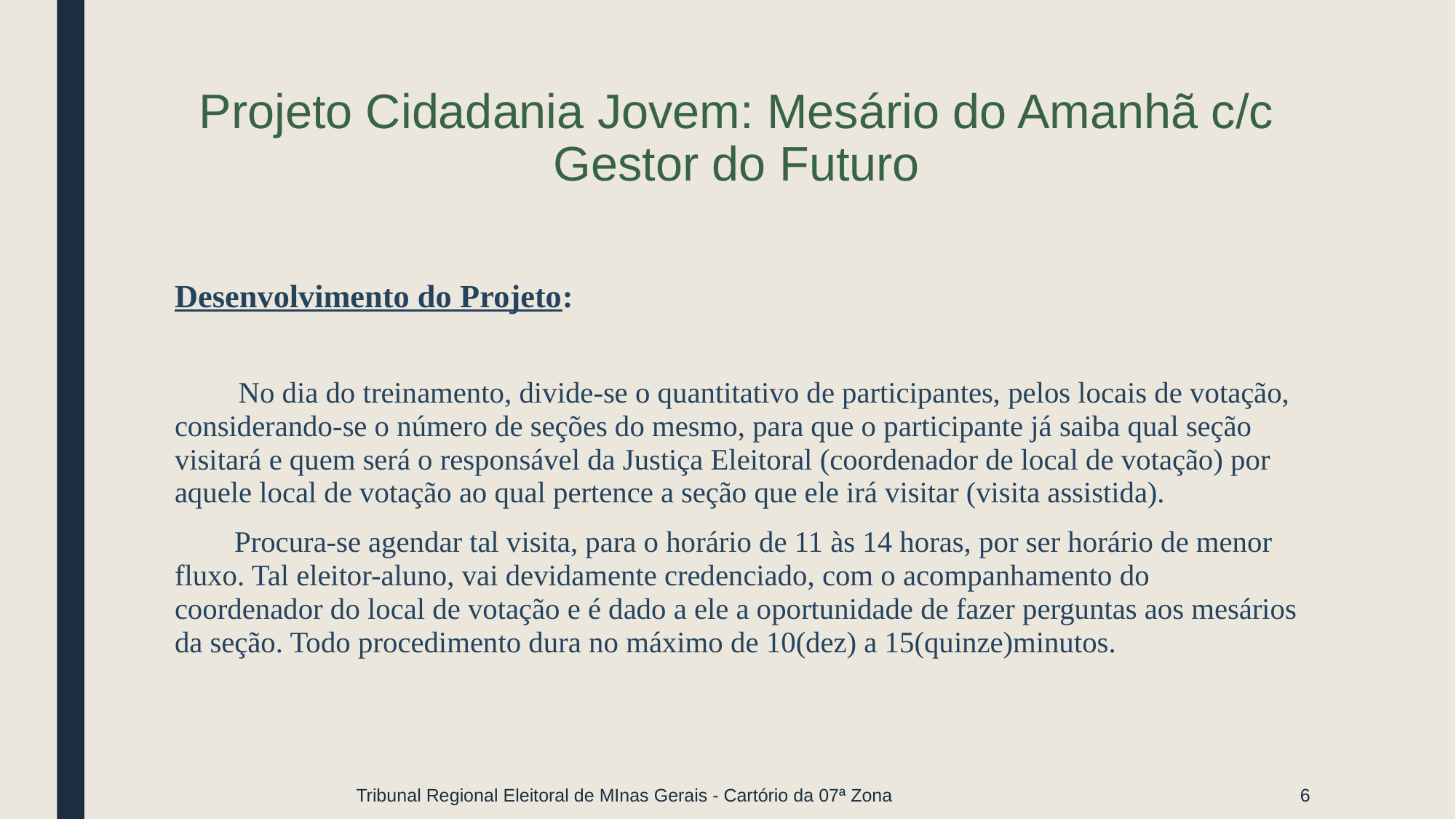

# Projeto Cidadania Jovem: Mesário do Amanhã c/c Gestor do Futuro
Desenvolvimento do Projeto:

          No dia do treinamento, divide-se o quantitativo de participantes, pelos locais de votação, considerando-se o número de seções do mesmo, para que o participante já saiba qual seção visitará e quem será o responsável da Justiça Eleitoral (coordenador de local de votação) por aquele local de votação ao qual pertence a seção que ele irá visitar (visita assistida).
        Procura-se agendar tal visita, para o horário de 11 às 14 horas, por ser horário de menor fluxo. Tal eleitor-aluno, vai devidamente credenciado, com o acompanhamento do coordenador do local de votação e é dado a ele a oportunidade de fazer perguntas aos mesários da seção. Todo procedimento dura no máximo de 10(dez) a 15(quinze)minutos.

Tribunal Regional Eleitoral de MInas Gerais - Cartório da 07ª Zona
6